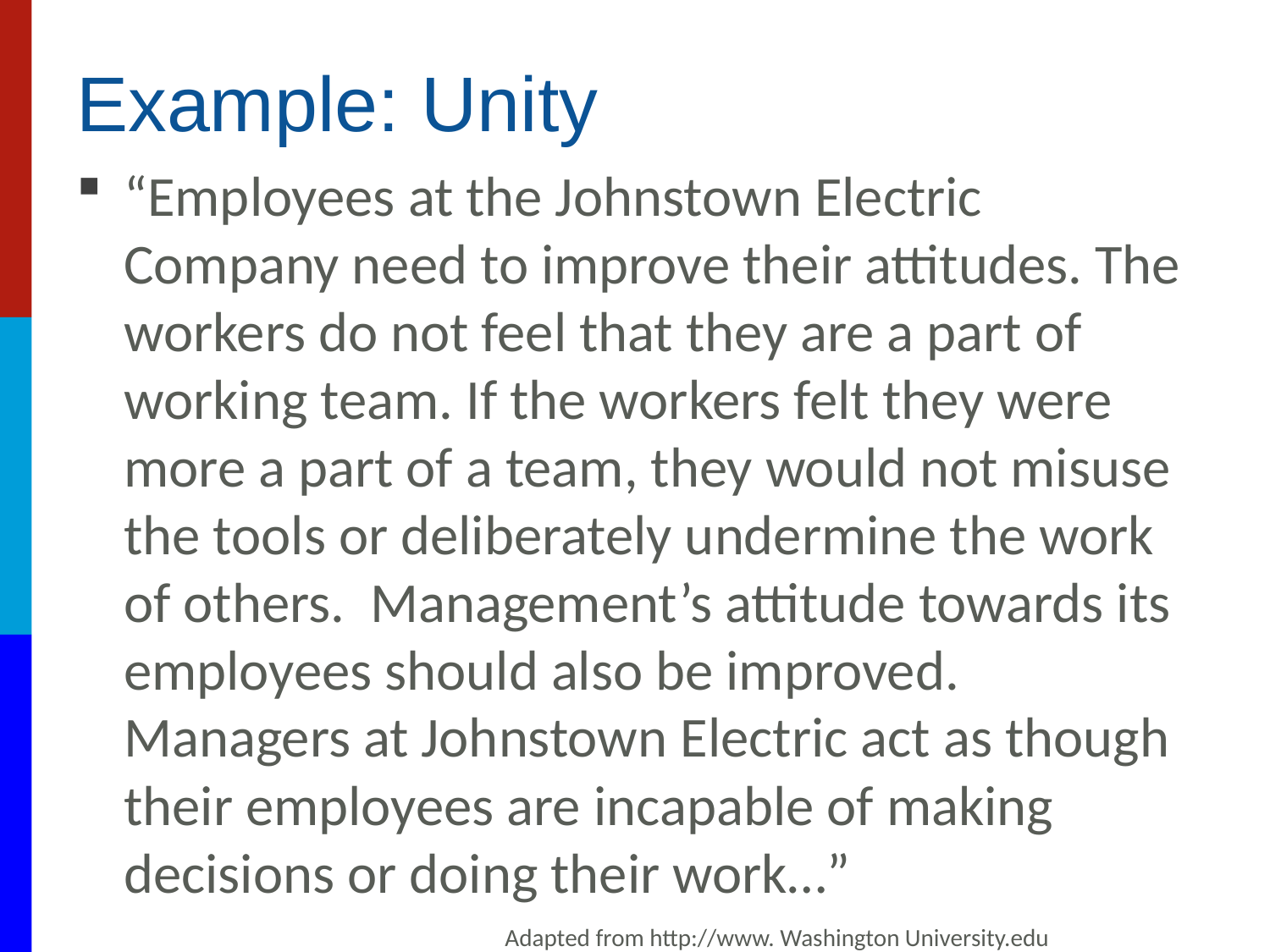

# Example: Unity
“Employees at the Johnstown Electric Company need to improve their attitudes. The workers do not feel that they are a part of working team. If the workers felt they were more a part of a team, they would not misuse the tools or deliberately undermine the work of others.  Management’s attitude towards its employees should also be improved.  Managers at Johnstown Electric act as though their employees are incapable of making decisions or doing their work…”						Adapted from http://www. Washington University.edu